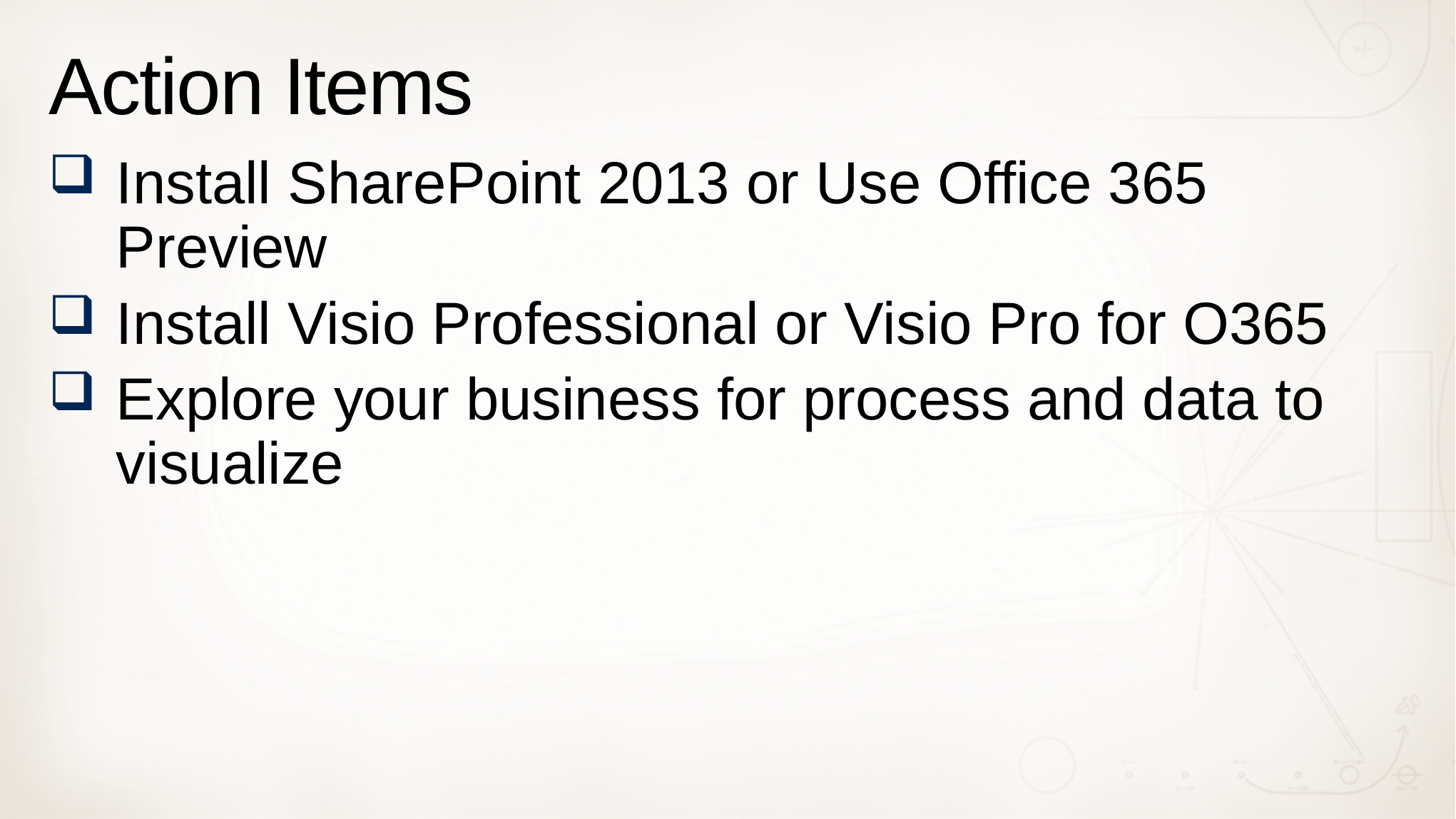

# Action Items
Install SharePoint 2013 or Use Office 365 Preview
Install Visio Professional or Visio Pro for O365
Explore your business for process and data to visualize